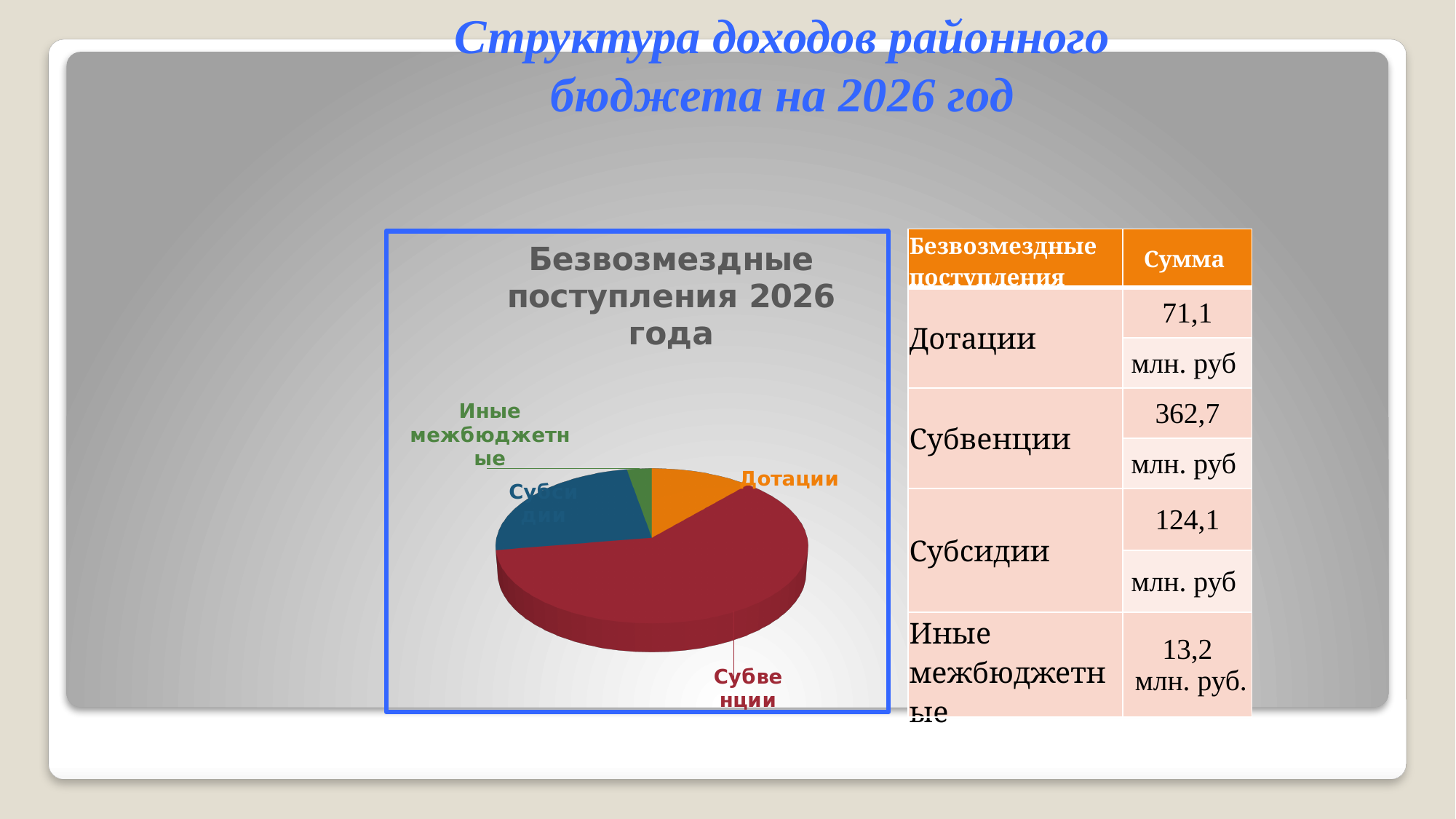

Структура доходов районного бюджета на 2026 год

[unsupported chart]

| Безвозмездные поступления | Сумма |
| --- | --- |
| Дотации | 71,1 |
|  | млн. руб |
| Субвенции | 362,7 |
|  | млн. руб |
| Субсидии | 124,1 |
|  | млн. руб |
| Иные межбюджетные | 13,2 млн. руб. |